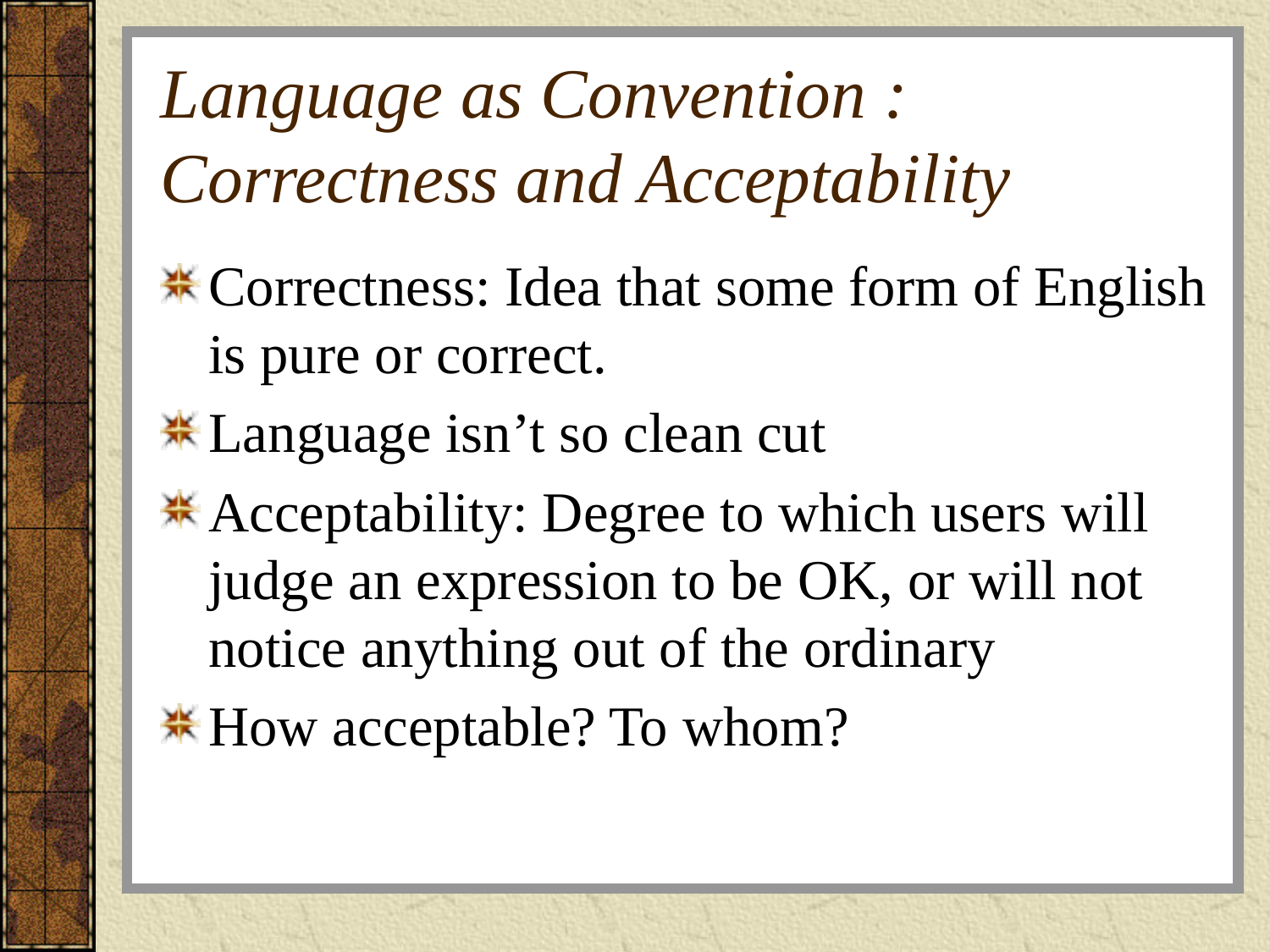

# Language as Convention : Correctness and Acceptability
Correctness: Idea that some form of English is pure or correct.
Language isn’t so clean cut
Acceptability: Degree to which users will judge an expression to be OK, or will not notice anything out of the ordinary
How acceptable? To whom?